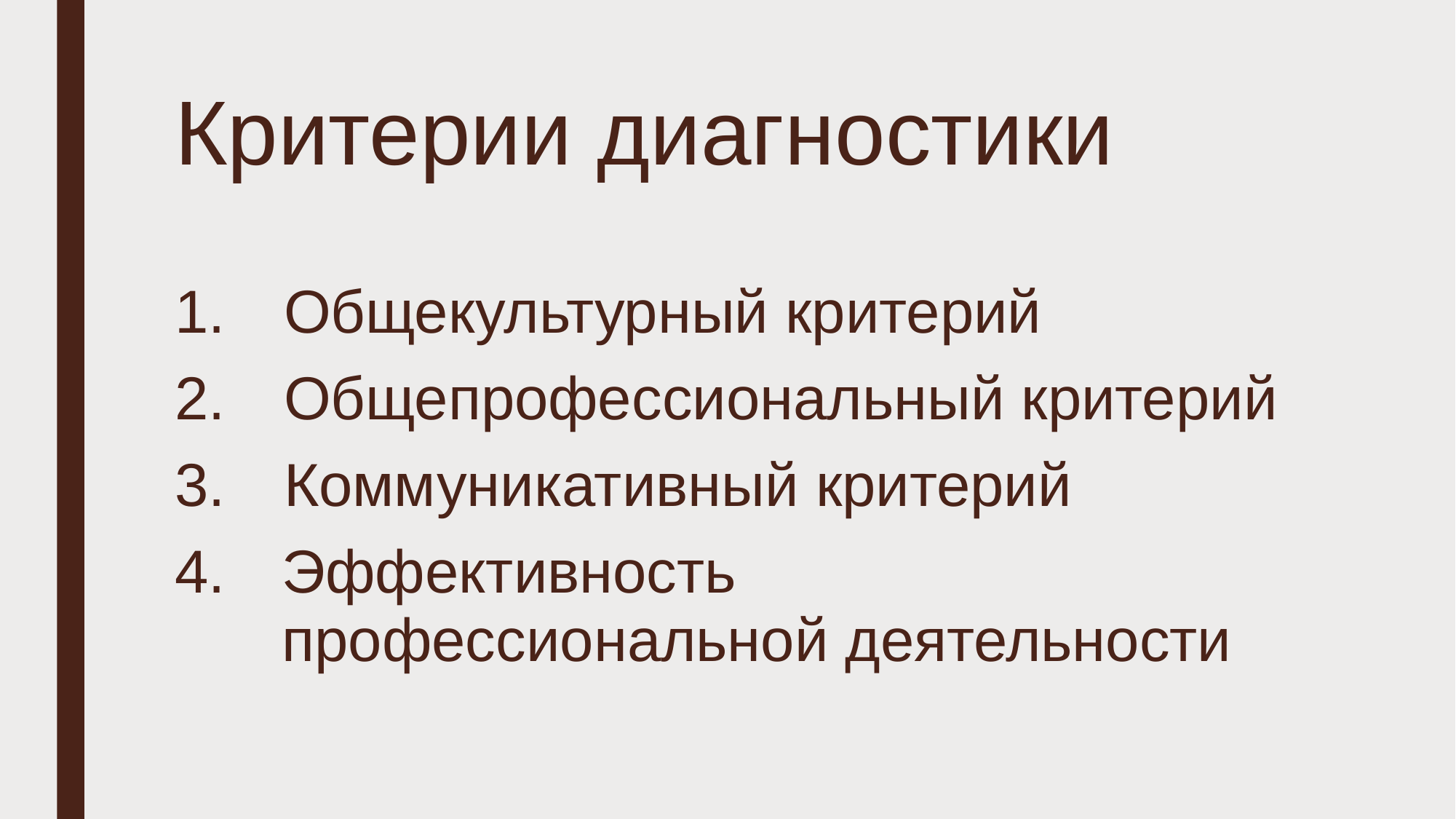

# Критерии диагностики
1.	Общекультурный критерий
2.	Общепрофессиональный критерий
3.	Коммуникативный критерий
4.	Эффективность профессиональной деятельности